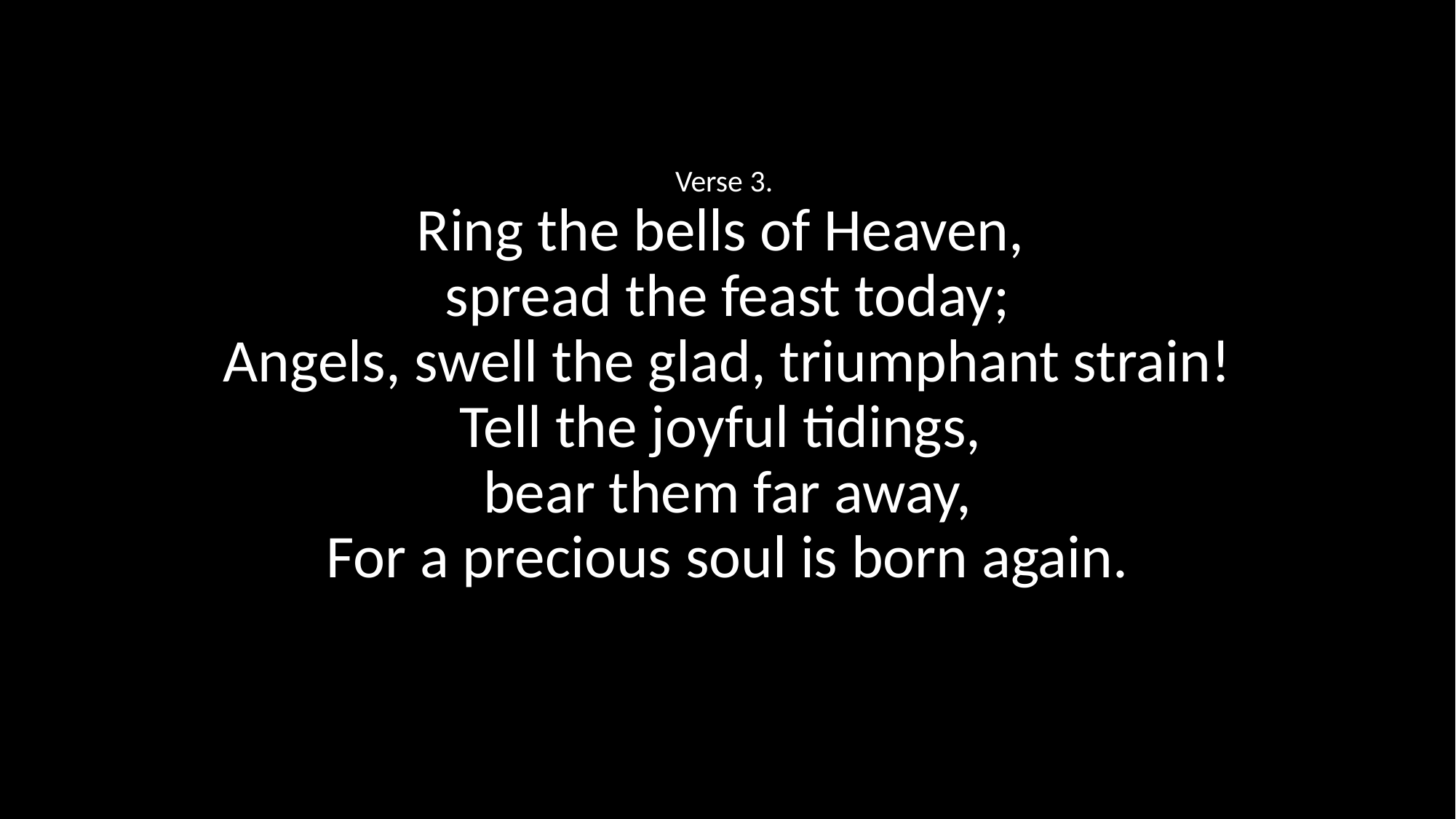

Verse 3.
Ring the bells of Heaven,
spread the feast today;
Angels, swell the glad, triumphant strain!
Tell the joyful tidings,
bear them far away,
For a precious soul is born again.